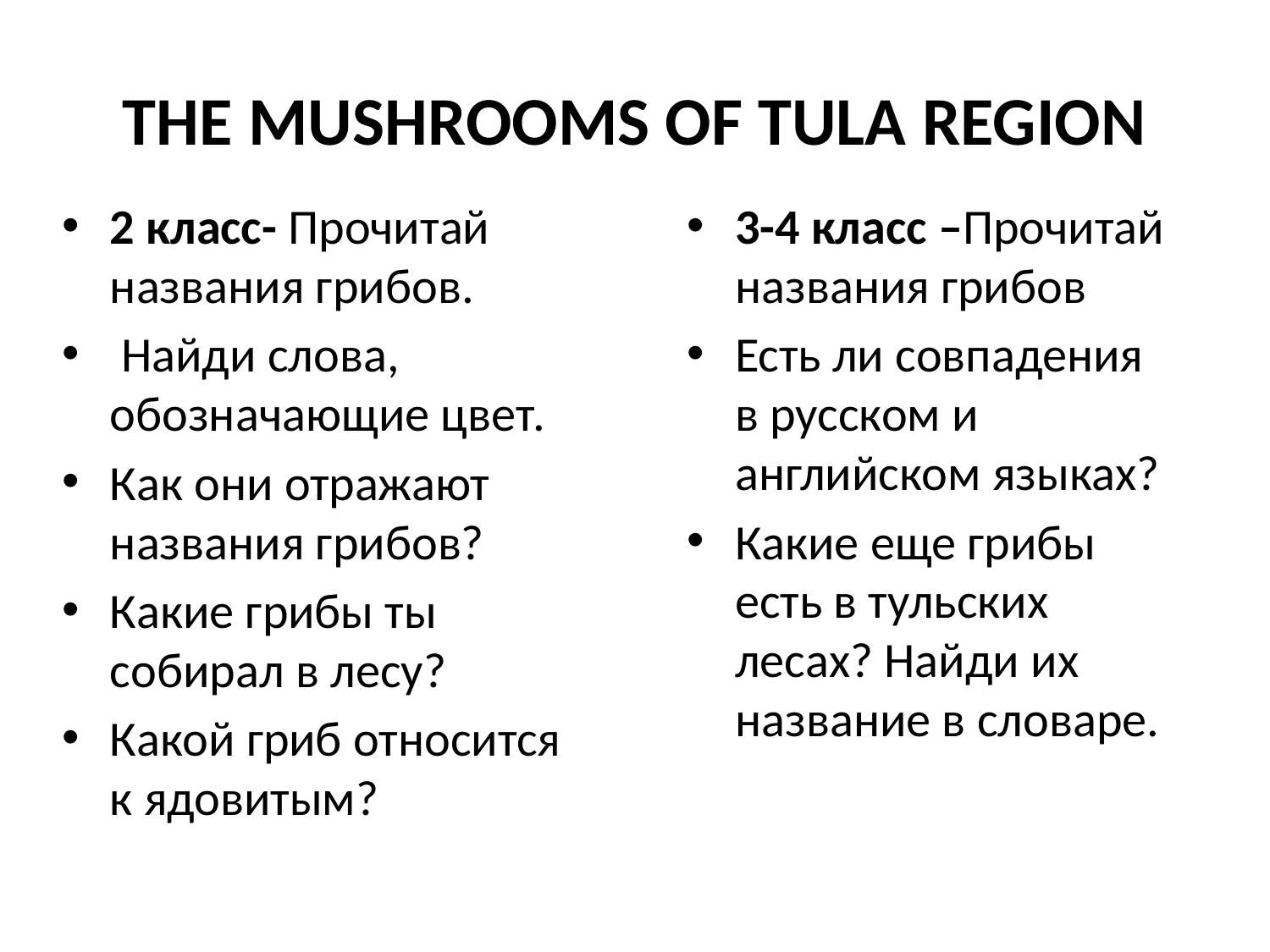

# THE MUSHROOMS OF TULA REGION
2 класс- Прочитай названия грибов.
 Найди слова, обозначающие цвет.
Как они отражают названия грибов?
Какие грибы ты собирал в лесу?
Какой гриб относится к ядовитым?
3-4 класс –Прочитай названия грибов
Есть ли совпадения в русском и английском языках?
Какие еще грибы есть в тульских лесах? Найди их название в словаре.